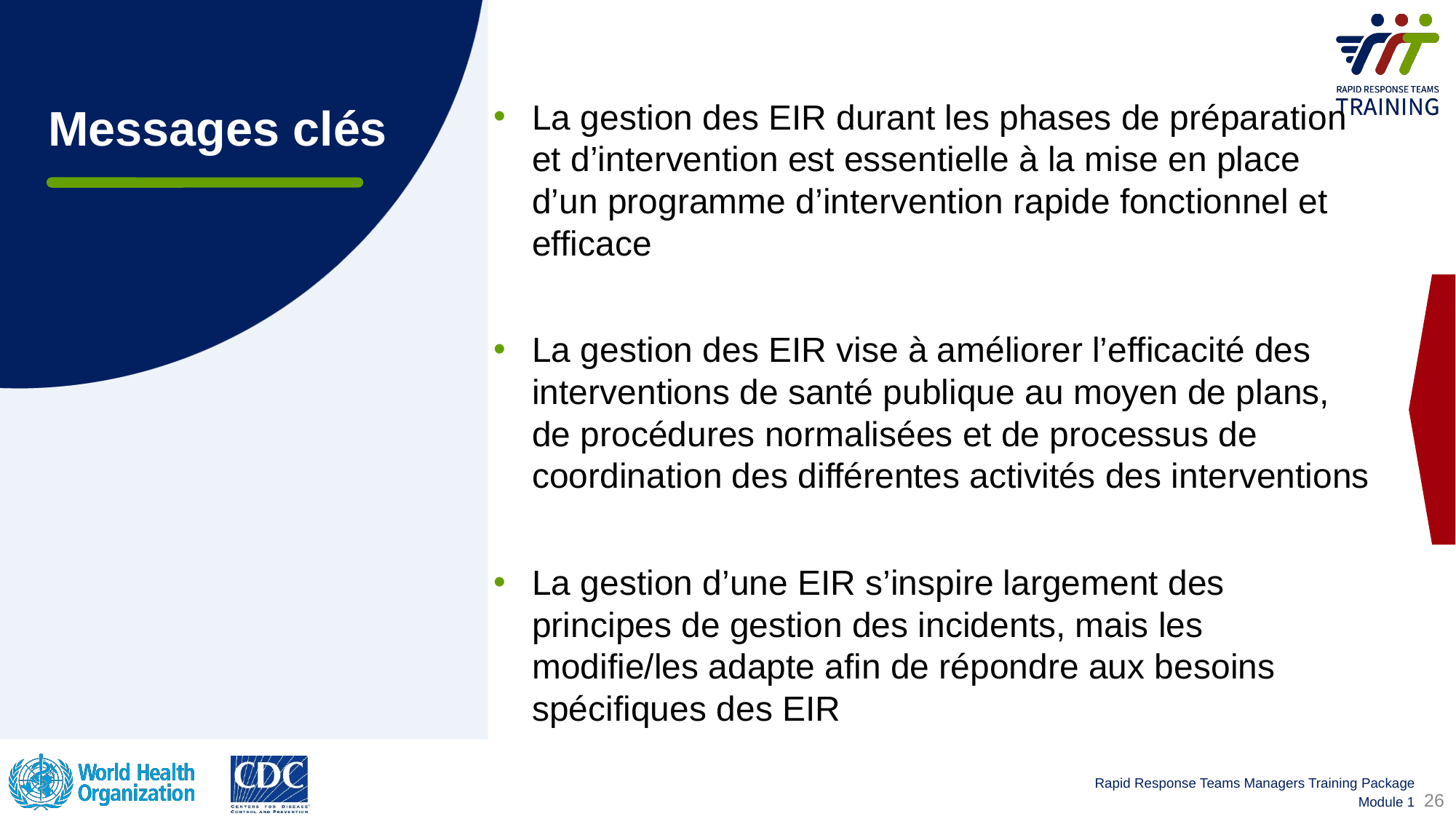

La gestion des EIR durant les phases de préparation et d’intervention est essentielle à la mise en place d’un programme d’intervention rapide fonctionnel et efficace

La gestion des EIR vise à améliorer l’efficacité des interventions de santé publique au moyen de plans, de procédures normalisées et de processus de coordination des différentes activités des interventions

La gestion d’une EIR s’inspire largement des principes de gestion des incidents, mais les modifie/les adapte afin de répondre aux besoins spécifiques des EIR
# Messages clés
26